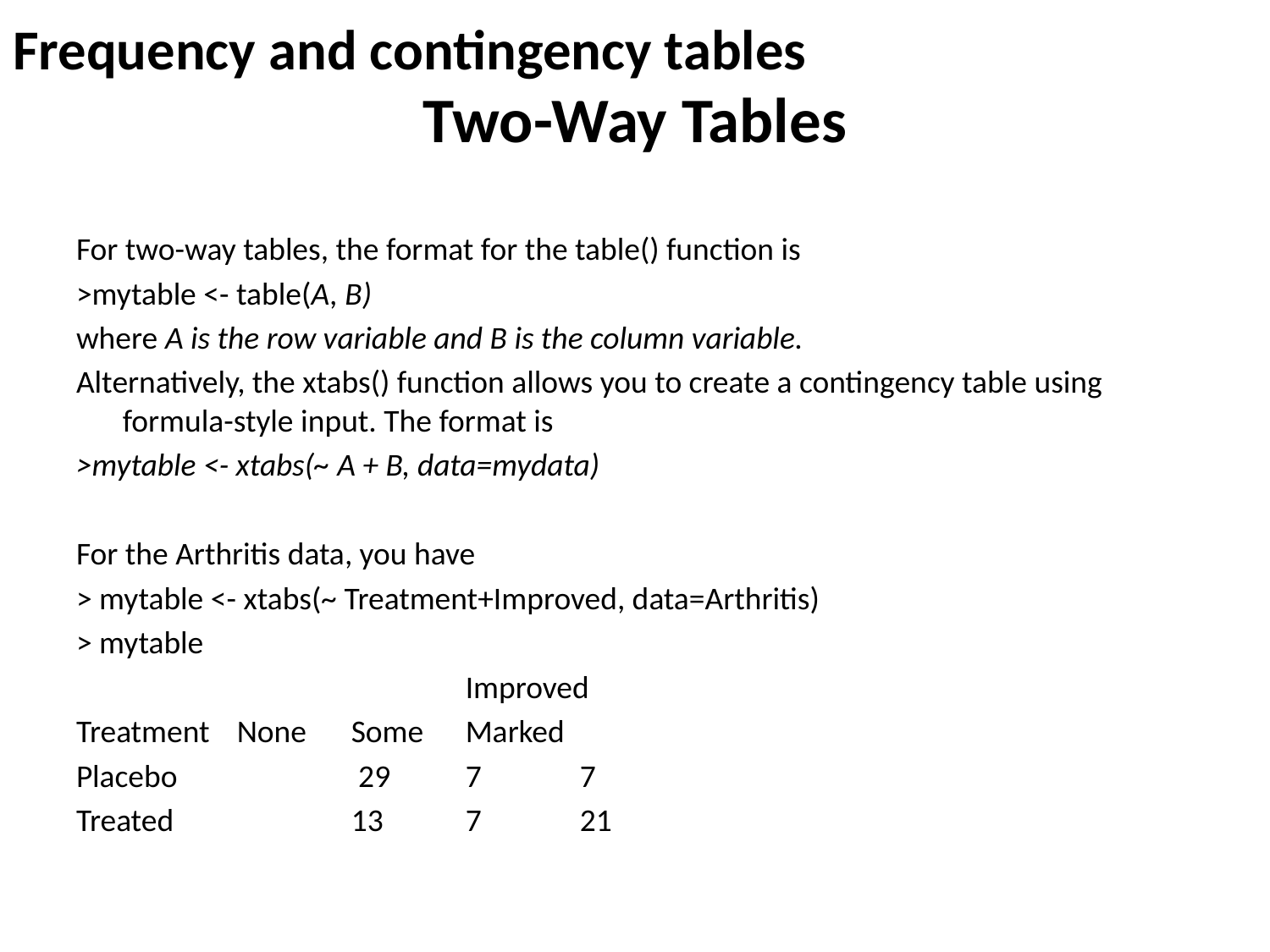

Frequency and contingency tables
# Two-Way Tables
For two-way tables, the format for the table() function is
>mytable <- table(A, B)
where A is the row variable and B is the column variable.
Alternatively, the xtabs() function allows you to create a contingency table using formula-style input. The format is
>mytable <- xtabs(~ A + B, data=mydata)

For the Arthritis data, you have
> mytable <- xtabs(~ Treatment+Improved, data=Arthritis)
> mytable
				Improved
Treatment 	None 	Some 	Marked
Placebo		 29 	7 	7
Treated 		13 	7 	21